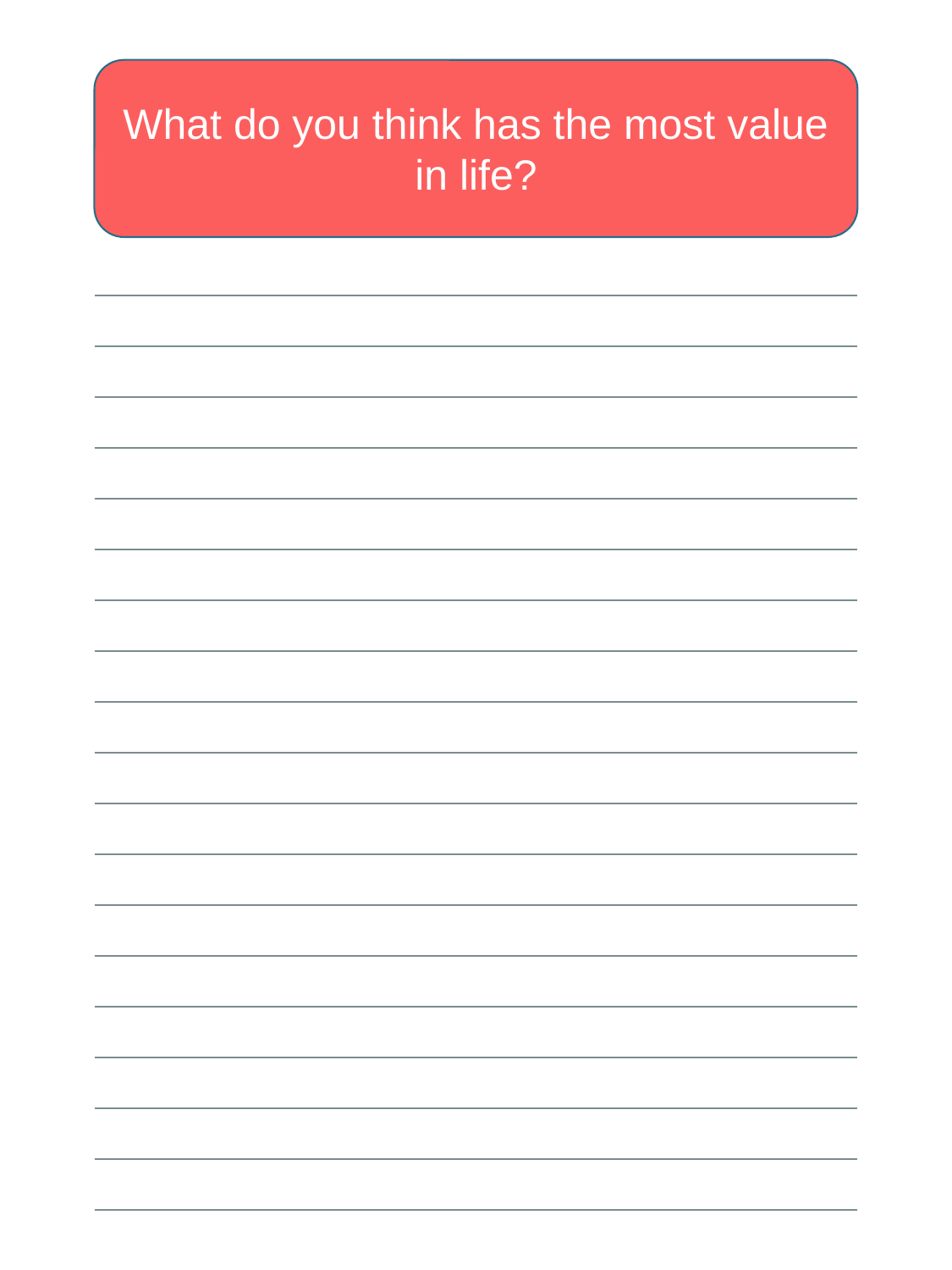

What do you think has the most value in life?
|  |
| --- |
|  |
|  |
|  |
|  |
|  |
|  |
|  |
|  |
|  |
|  |
|  |
|  |
|  |
|  |
|  |
|  |
|  |